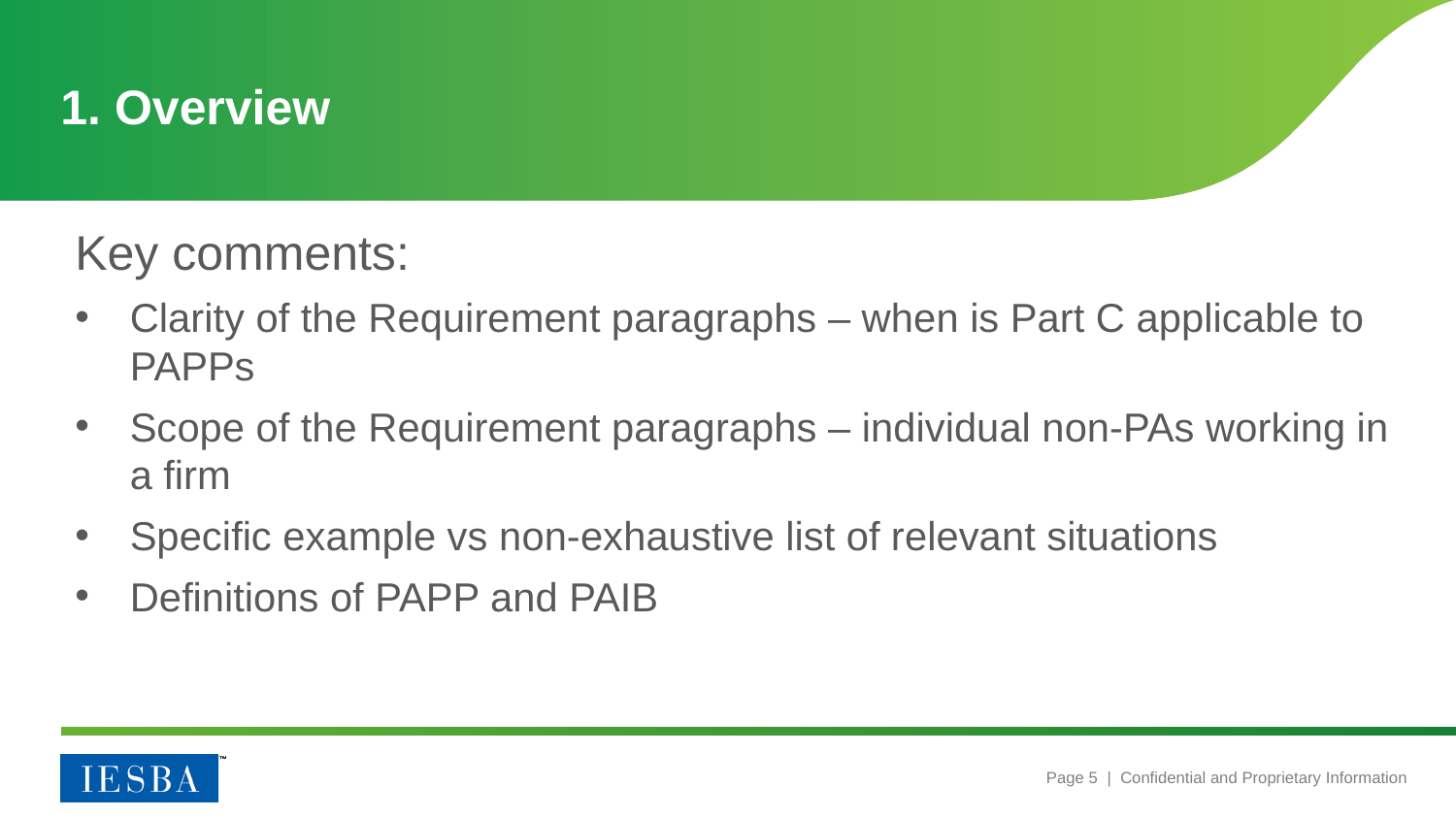

# 1. Overview
Key comments:
Clarity of the Requirement paragraphs – when is Part C applicable to PAPPs
Scope of the Requirement paragraphs – individual non-PAs working in a firm
Specific example vs non-exhaustive list of relevant situations
Definitions of PAPP and PAIB